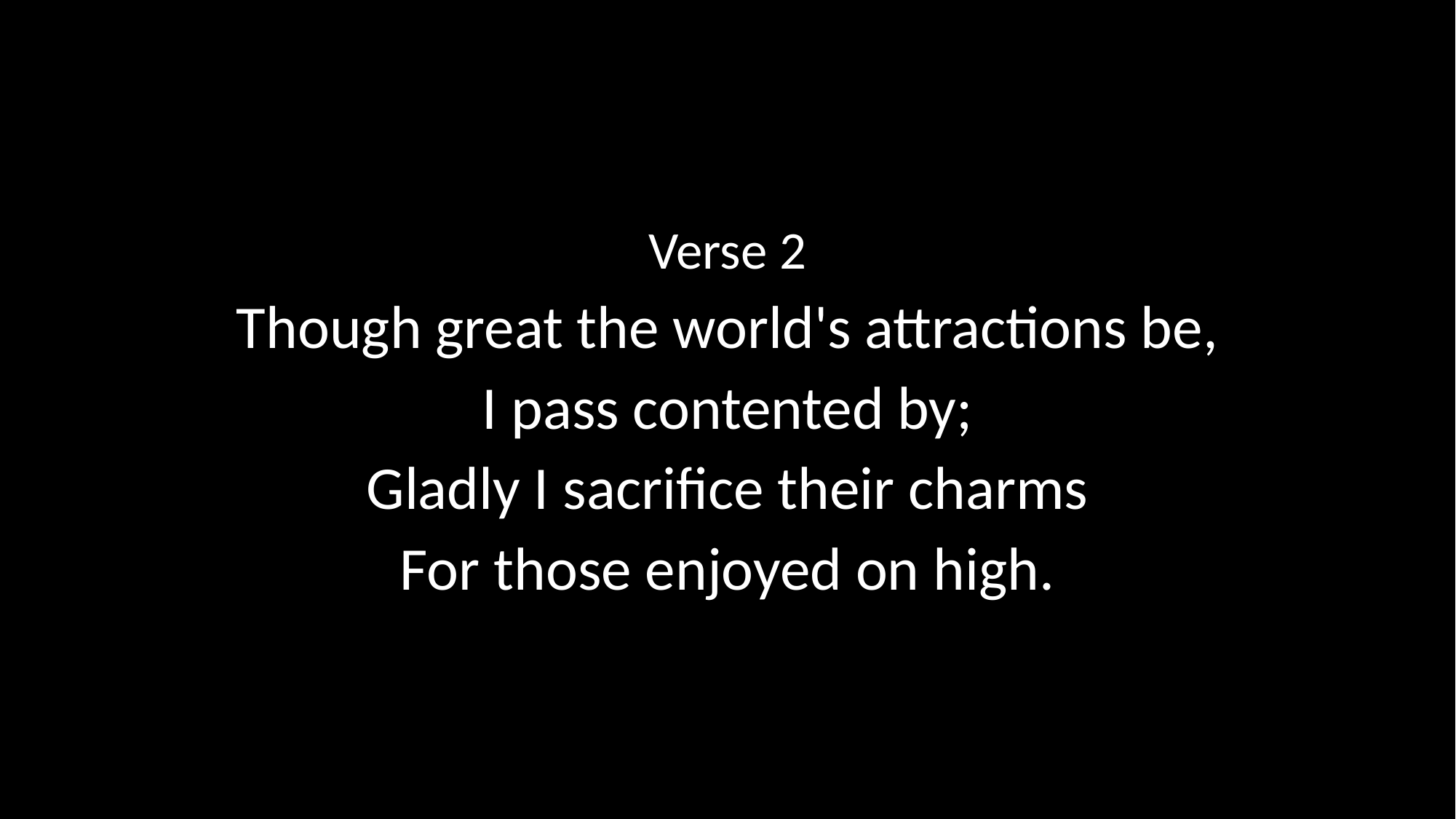

Verse 2
Though great the world's attractions be,
I pass contented by;
Gladly I sacrifice their charms
For those enjoyed on high.